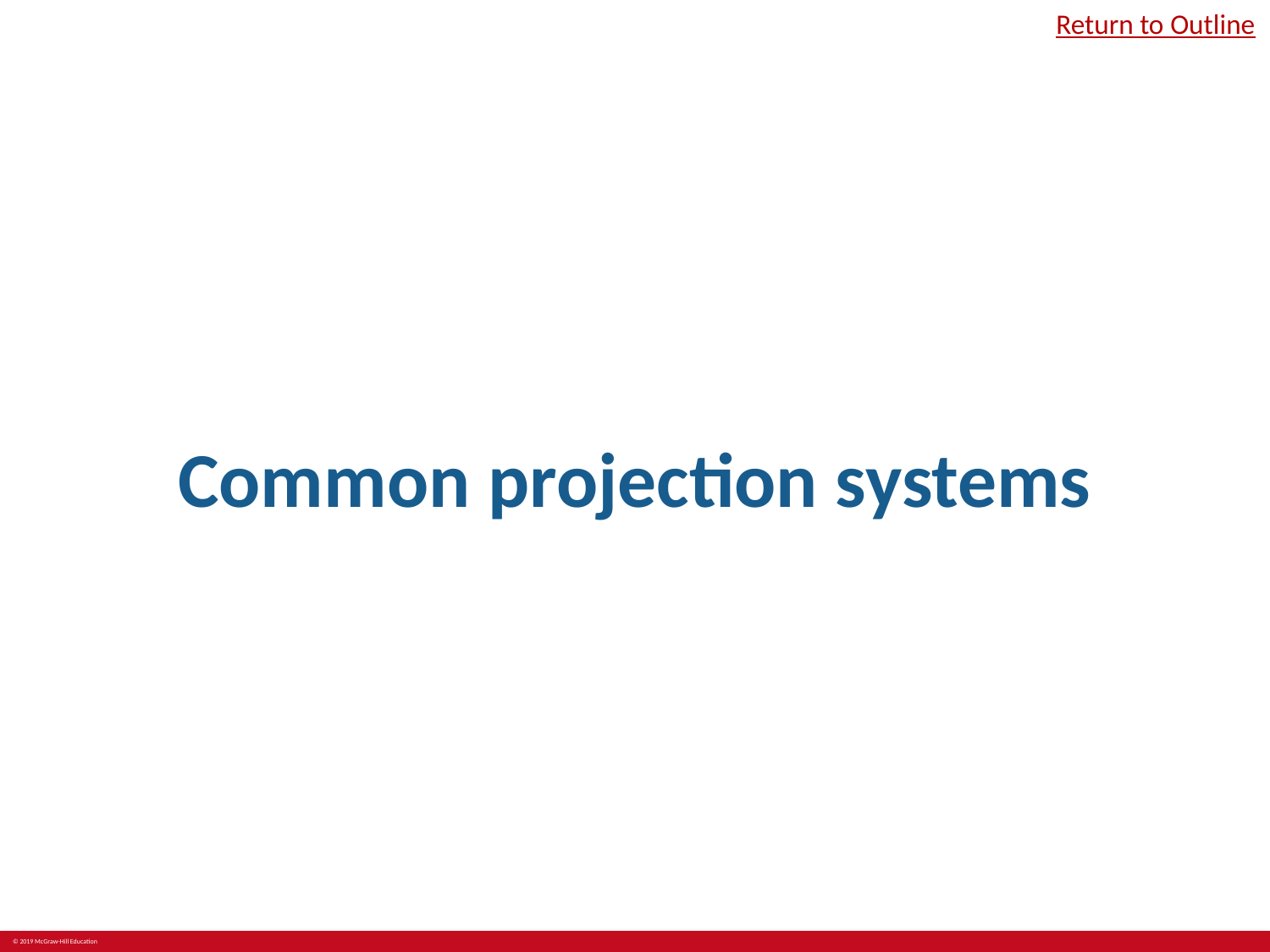

Return to Outline
# Common projection systems